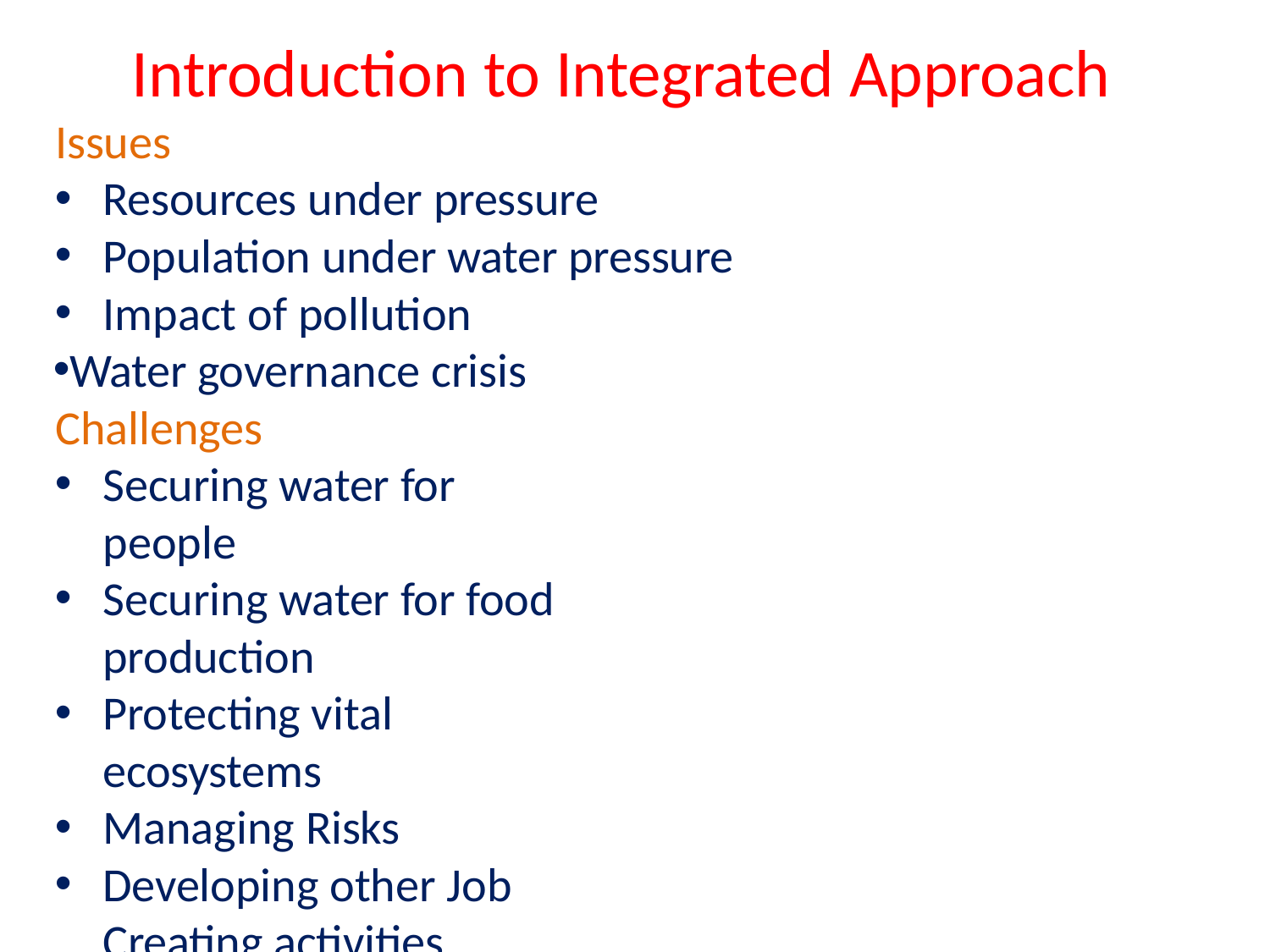

# Introduction to Integrated Approach
Issues
Resources under pressure
Population under water pressure
Impact of pollution
Water governance crisis  Challenges
Securing water for people
Securing water for food production
Protecting vital ecosystems
Managing Risks
Developing other Job Creating activities
Creating popular awareness and understanding
Ensuring collaboration across sectors and boundaries